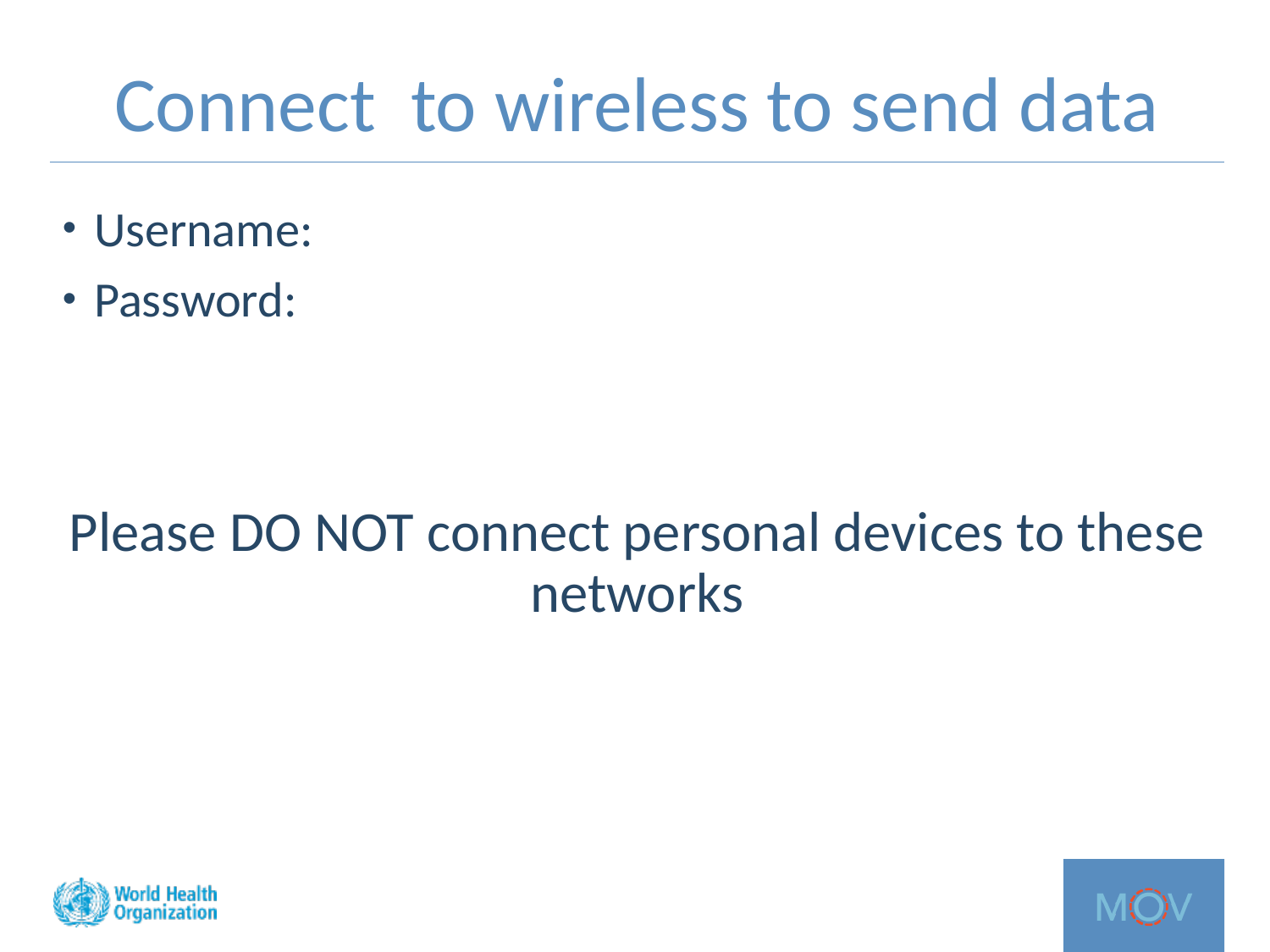

# Connect  to wireless to send data
Username:
Password:

Please DO NOT connect personal devices to these networks